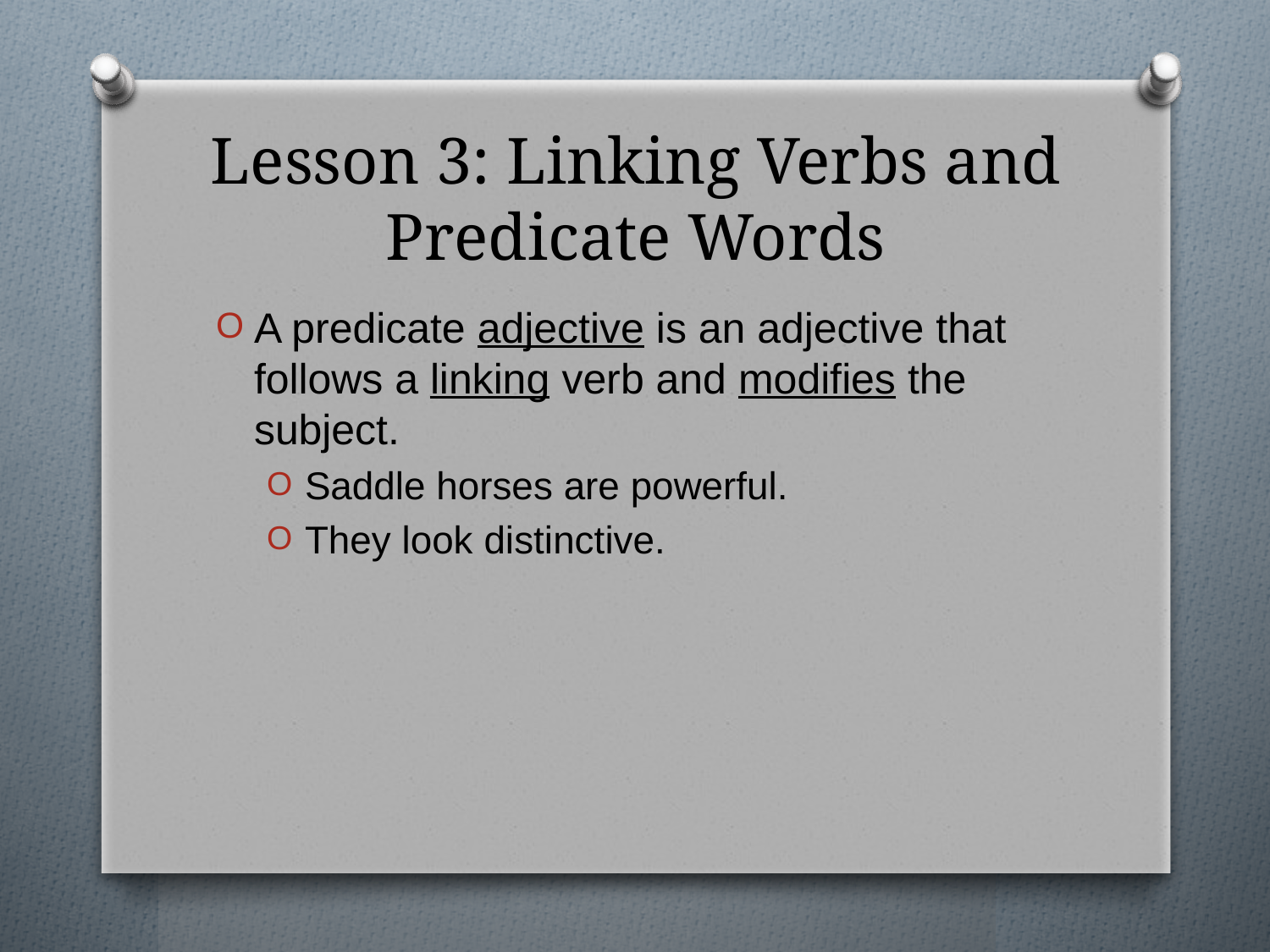

# Lesson 3: Linking Verbs and Predicate Words
A predicate adjective is an adjective that follows a linking verb and modifies the subject.
Saddle horses are powerful.
They look distinctive.